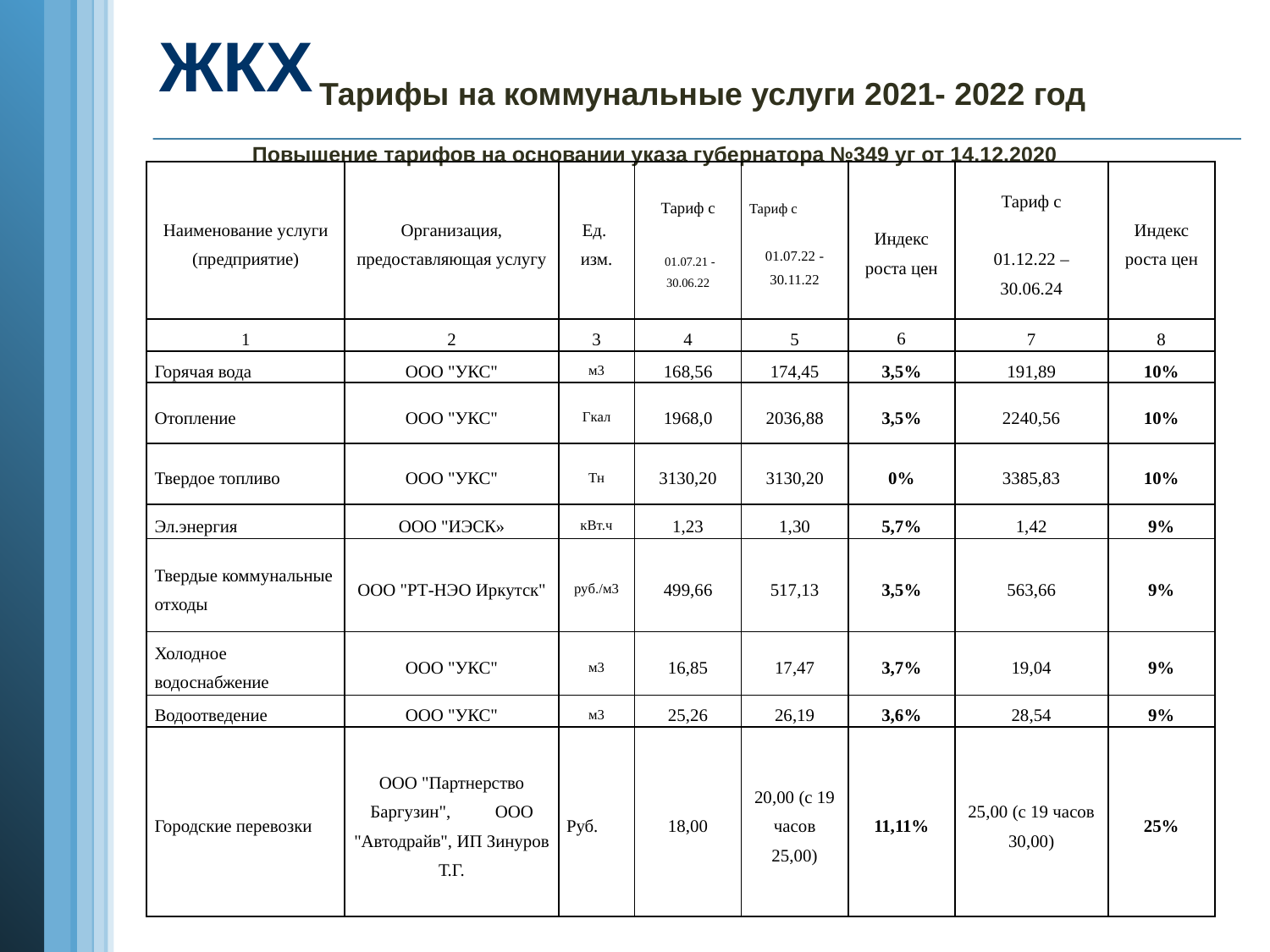

# ЖКХ
Тарифы на коммунальные услуги 2021- 2022 год
Повышение тарифов на основании указа губернатора №349 уг от 14.12.2020
| Наименование услуги (предприятие) | Организация, предоставляющая услугу | Ед. изм. | Тариф с   01.07.21 - 30.06.22 | Тариф с   01.07.22 - 30.11.22 | Индекс роста цен | Тариф с   01.12.22 – 30.06.24 | Индекс роста цен |
| --- | --- | --- | --- | --- | --- | --- | --- |
| 1 | 2 | 3 | 4 | 5 | 6 | 7 | 8 |
| Горячая вода | ООО "УКС" | м3 | 168,56 | 174,45 | 3,5% | 191,89 | 10% |
| Отопление | ООО "УКС" | Гкал | 1968,0 | 2036,88 | 3,5% | 2240,56 | 10% |
| Твердое топливо | ООО "УКС" | Тн | 3130,20 | 3130,20 | 0% | 3385,83 | 10% |
| Эл.энергия | ООО "ИЭСК» | кВт.ч | 1,23 | 1,30 | 5,7% | 1,42 | 9% |
| Твердые коммунальные отходы | ООО "РТ-НЭО Иркутск" | руб./м3 | 499,66 | 517,13 | 3,5% | 563,66 | 9% |
| Холодное водоснабжение | ООО "УКС" | м3 | 16,85 | 17,47 | 3,7% | 19,04 | 9% |
| Водоотведение | ООО "УКС" | м3 | 25,26 | 26,19 | 3,6% | 28,54 | 9% |
| Городские перевозки | ООО "Партнерство Баргузин", ООО "Автодрайв", ИП Зинуров Т.Г. | Руб. | 18,00 | 20,00 (с 19 часов 25,00) | 11,11% | 25,00 (с 19 часов 30,00) | 25% |